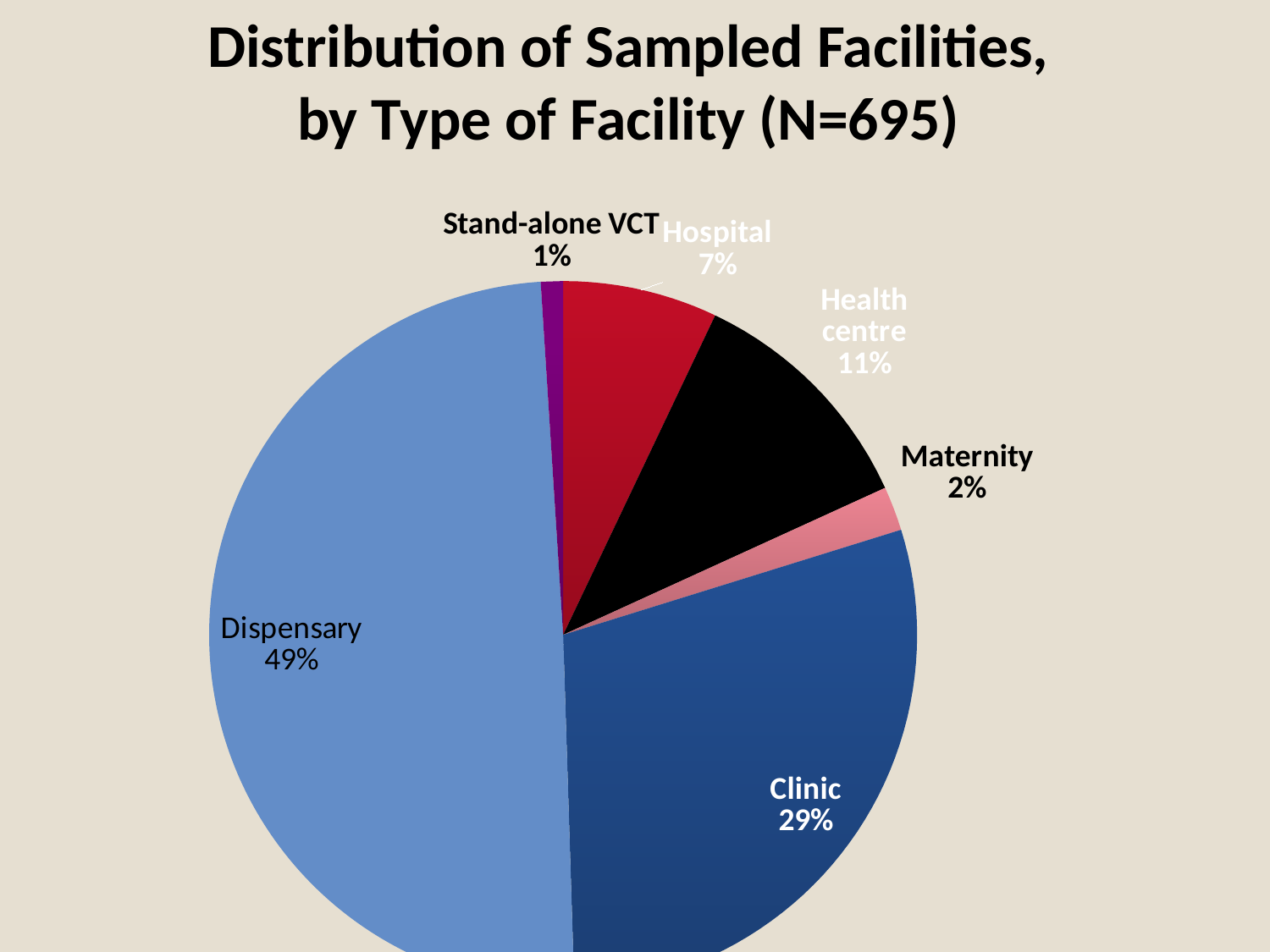

# Distribution of Sampled Facilities, by Type of Facility (N=695)

### Chart

| Category | Sales |
|---|---|
| Hospital | 7.0 |
| Health centre | 11.0 |
| Maternity | 2.0 |
| Clinic | 29.0 |
| Dispensary | 49.0 |
| Stand-alone VCT | 1.0 |